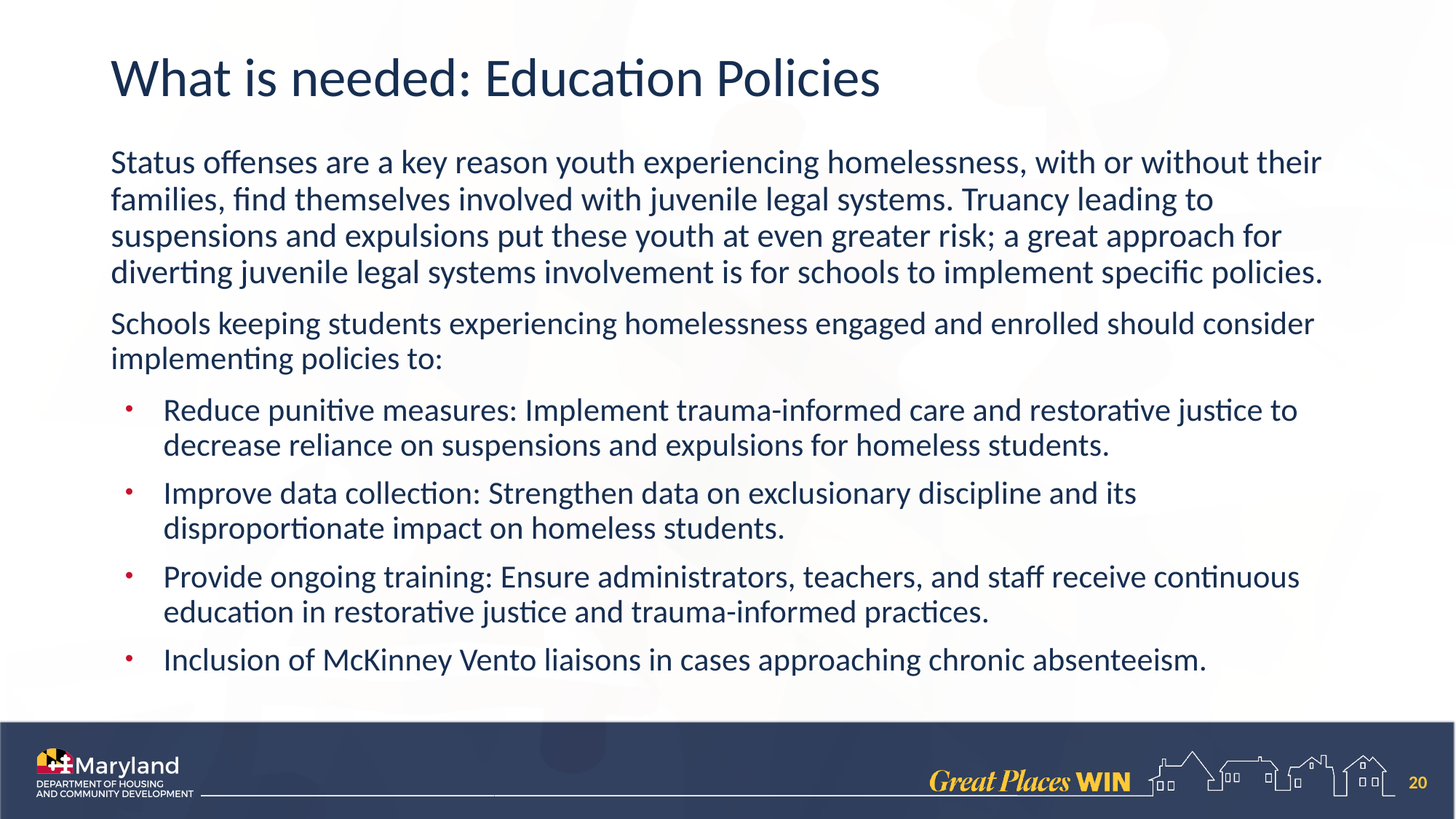

# What is needed: Education Policies
Status offenses are a key reason youth experiencing homelessness, with or without their families, find themselves involved with juvenile legal systems. Truancy leading to suspensions and expulsions put these youth at even greater risk; a great approach for diverting juvenile legal systems involvement is for schools to implement specific policies.
Schools keeping students experiencing homelessness engaged and enrolled should consider implementing policies to:
Reduce punitive measures: Implement trauma-informed care and restorative justice to decrease reliance on suspensions and expulsions for homeless students.
Improve data collection: Strengthen data on exclusionary discipline and its disproportionate impact on homeless students.
Provide ongoing training: Ensure administrators, teachers, and staff receive continuous education in restorative justice and trauma-informed practices.
Inclusion of McKinney Vento liaisons in cases approaching chronic absenteeism.